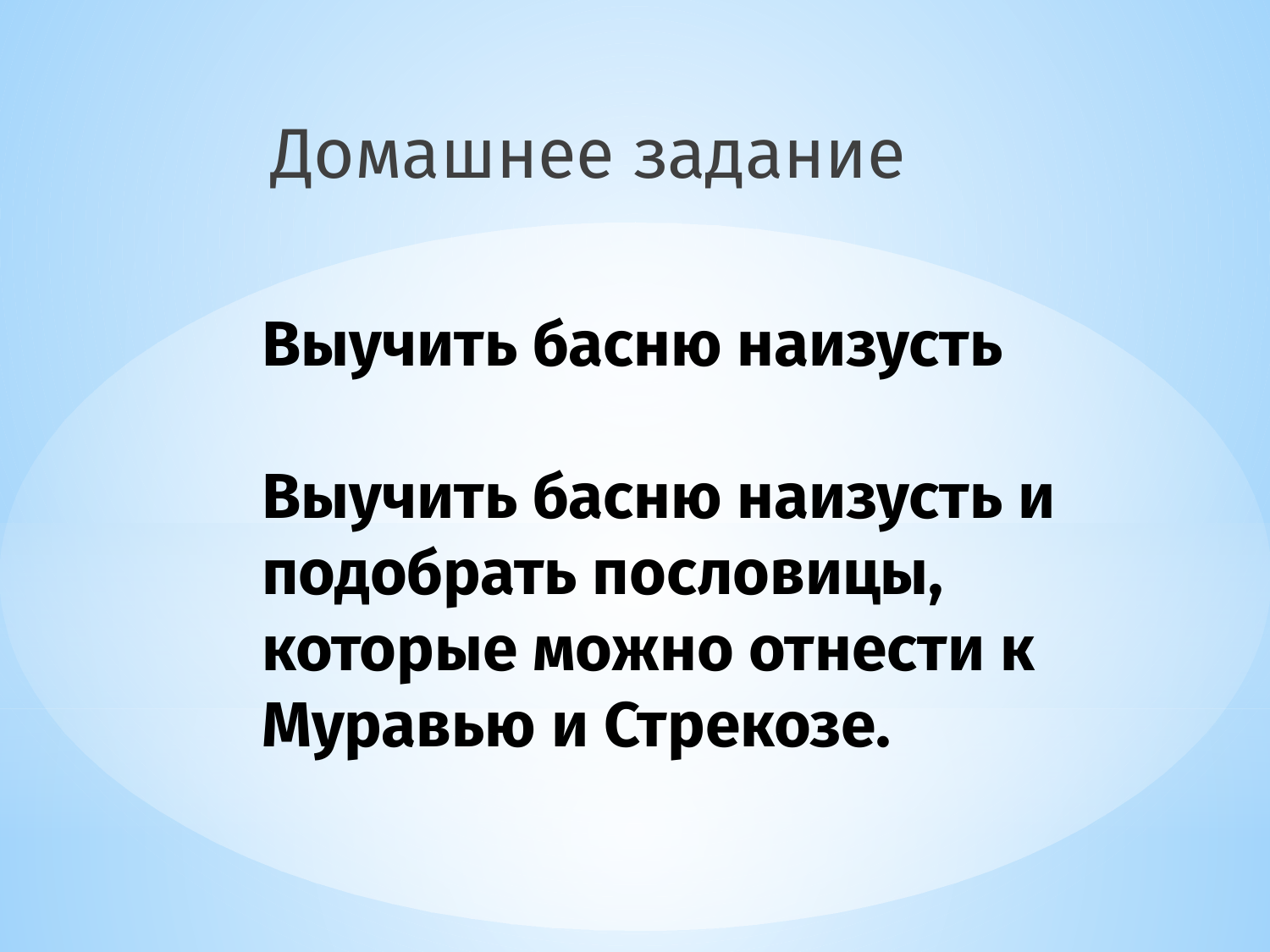

Домашнее задание
# Выучить басню наизусть Выучить басню наизусть и подобрать пословицы, которые можно отнести к Муравью и Стрекозе.